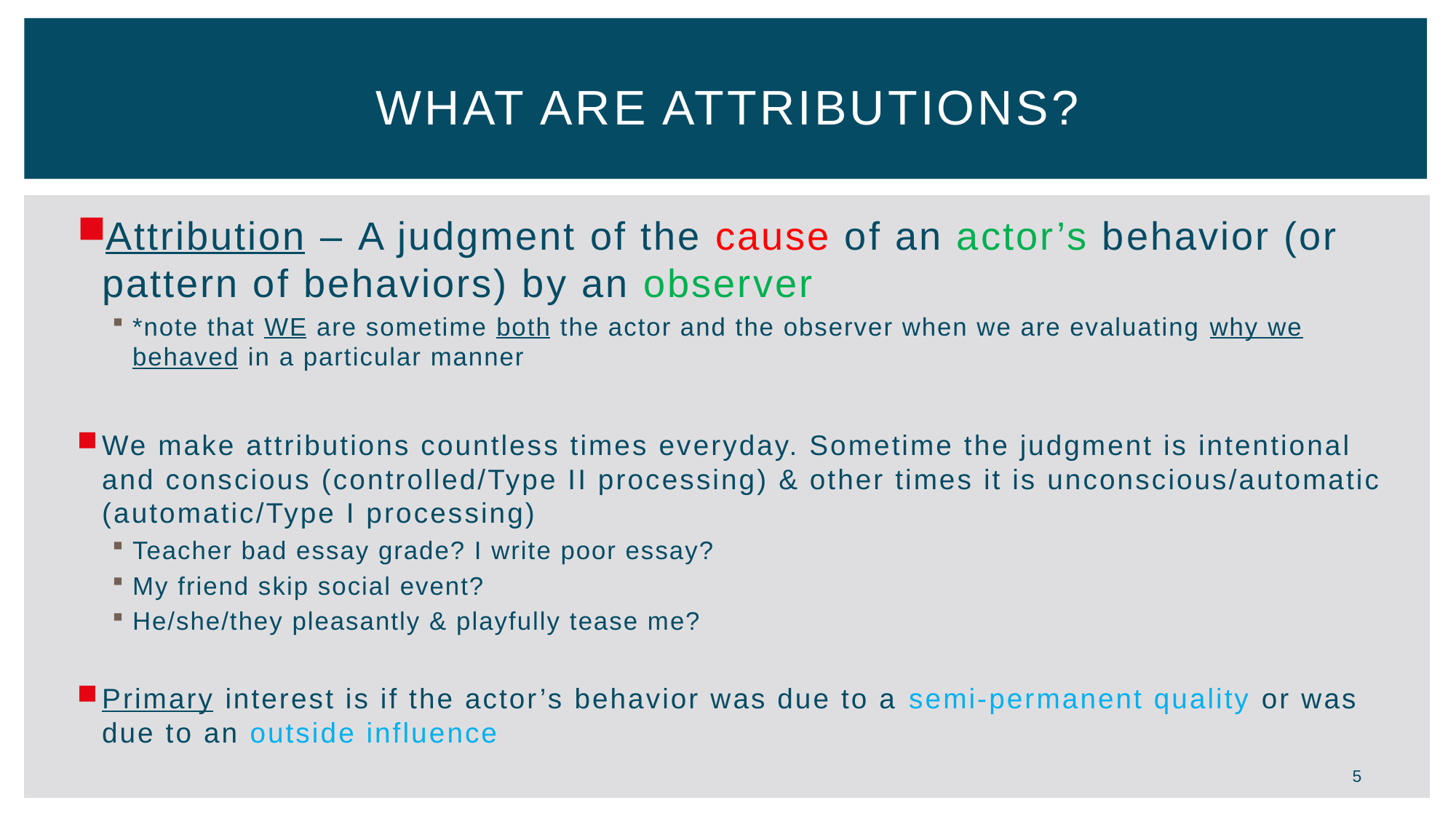

# What are Attributions?
Attribution – A judgment of the cause of an actor’s behavior (or pattern of behaviors) by an observer
*note that WE are sometime both the actor and the observer when we are evaluating why we behaved in a particular manner

We make attributions countless times everyday. Sometime the judgment is intentional and conscious (controlled/Type II processing) & other times it is unconscious/automatic (automatic/Type I processing)
Teacher bad essay grade? I write poor essay?
My friend skip social event?
He/she/they pleasantly & playfully tease me?

Primary interest is if the actor’s behavior was due to a semi-permanent quality or was due to an outside influence
5